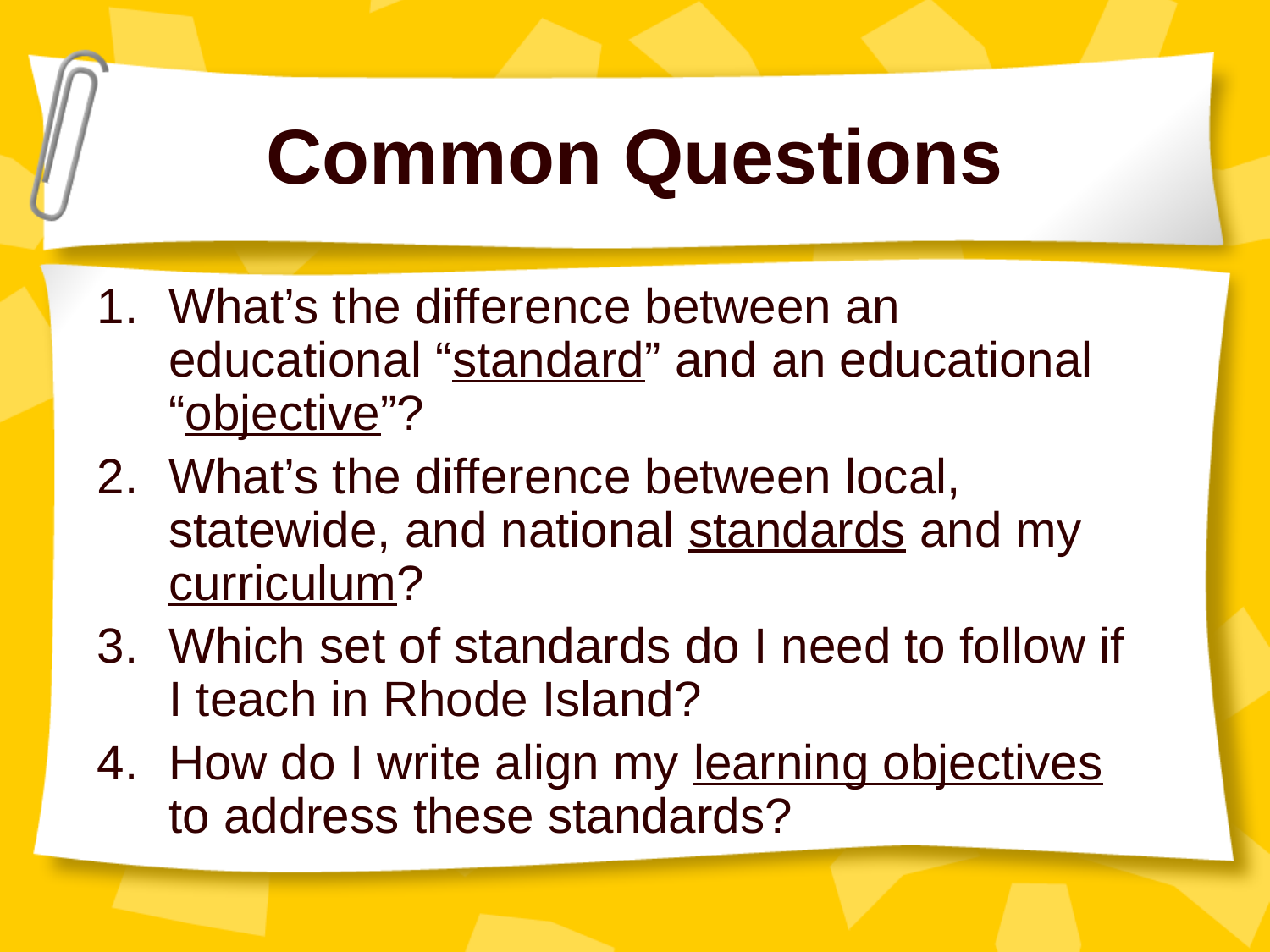

# Common Questions
What’s the difference between an educational “standard” and an educational “objective”?
What’s the difference between local, statewide, and national standards and my curriculum?
Which set of standards do I need to follow if I teach in Rhode Island?
How do I write align my learning objectives to address these standards?